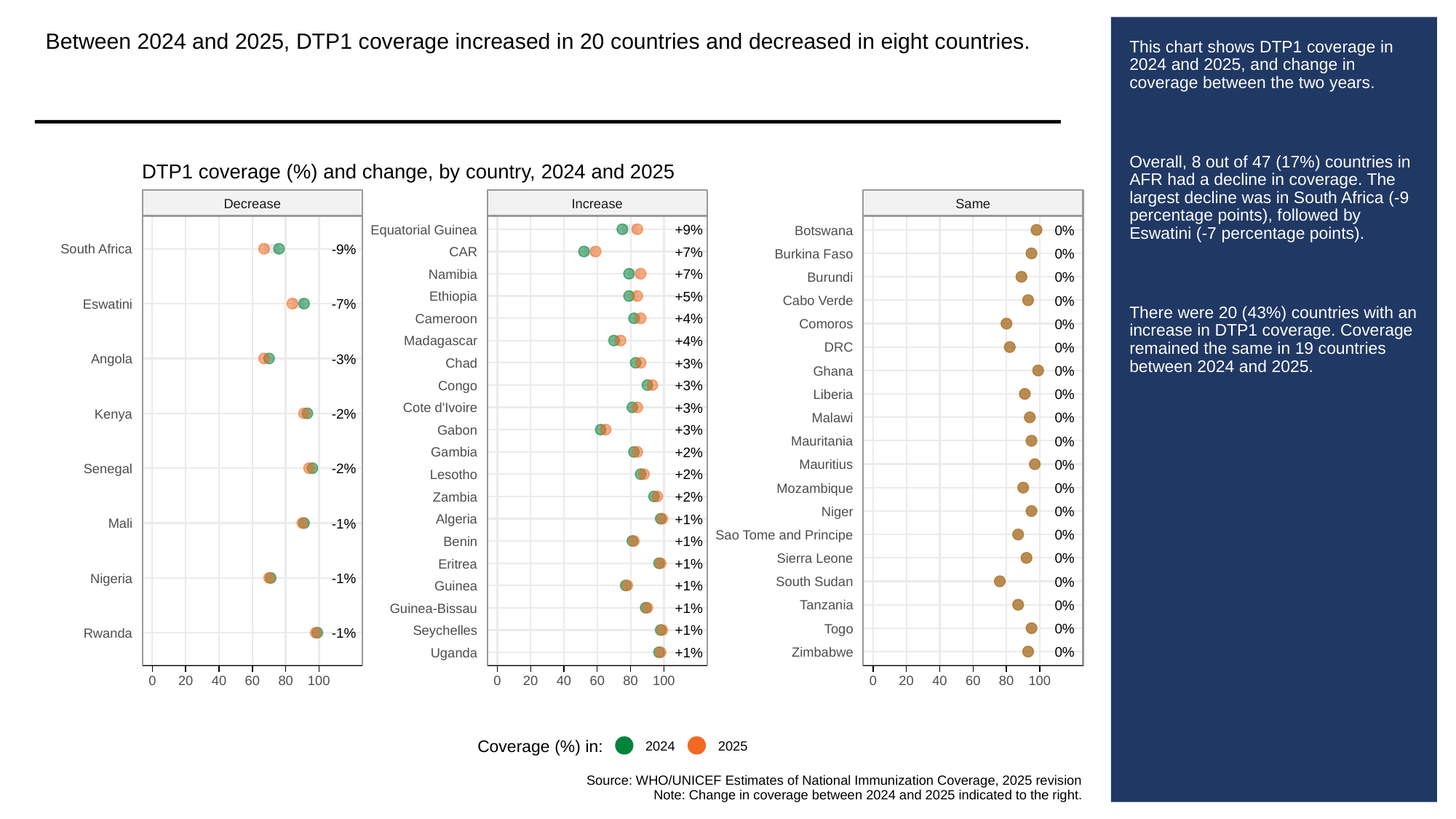

Between 2024 and 2025, DTP1 coverage increased in 20 countries and decreased in eight countries.
# This chart shows DTP1 coverage in 2024 and 2025, and change in coverage between the two years.

Overall, 8 out of 47 (17%) countries in AFR had a decline in coverage. The largest decline was in South Africa (-9 percentage points), followed by Eswatini (-7 percentage points).

There were 20 (43%) countries with an increase in DTP1 coverage. Coverage remained the same in 19 countries between 2024 and 2025.

DTP1 coverage (%) and change, by country, 2024 and 2025

Decrease
Increase
Same

+9%
Equatorial Guinea

0%
Botswana

-9%
South Africa

+7%
CAR

0%
Burkina Faso

+7%
Namibia

0%
Burundi

+5%
Ethiopia

0%
Cabo Verde

-7%
Eswatini

+4%
Cameroon

0%
Comoros

+4%
Madagascar

0%
DRC

-3%
Angola

+3%

Chad

0%
Ghana

+3%
Congo

0%
Liberia

+3%
Cote d'Ivoire

-2%
Kenya

0%
Malawi

+3%
Gabon

0%
Mauritania

+2%
Gambia

0%
Mauritius

-2%
Senegal

+2%
Lesotho

0%
Mozambique

+2%
Zambia

0%
Niger

+1%
Algeria

-1%

Mali

0%
Sao Tome and Principe

+1%
Benin

0%
Sierra Leone

+1%
Eritrea

-1%
Nigeria

0%
South Sudan

+1%
Guinea

0%
Tanzania

+1%
Guinea-Bissau

0%
Togo

+1%
Seychelles

-1%
Rwanda

0%
Zimbabwe

+1%
Uganda

0
20
40
60
80
100
0
20
40
60
80
100
0
20
40
60
80
100

Coverage (%) in:
2024
2025
Source: WHO/UNICEF Estimates of National Immunization Coverage, 2025 revision
Note: Change in coverage between 2024 and 2025 indicated to the right.